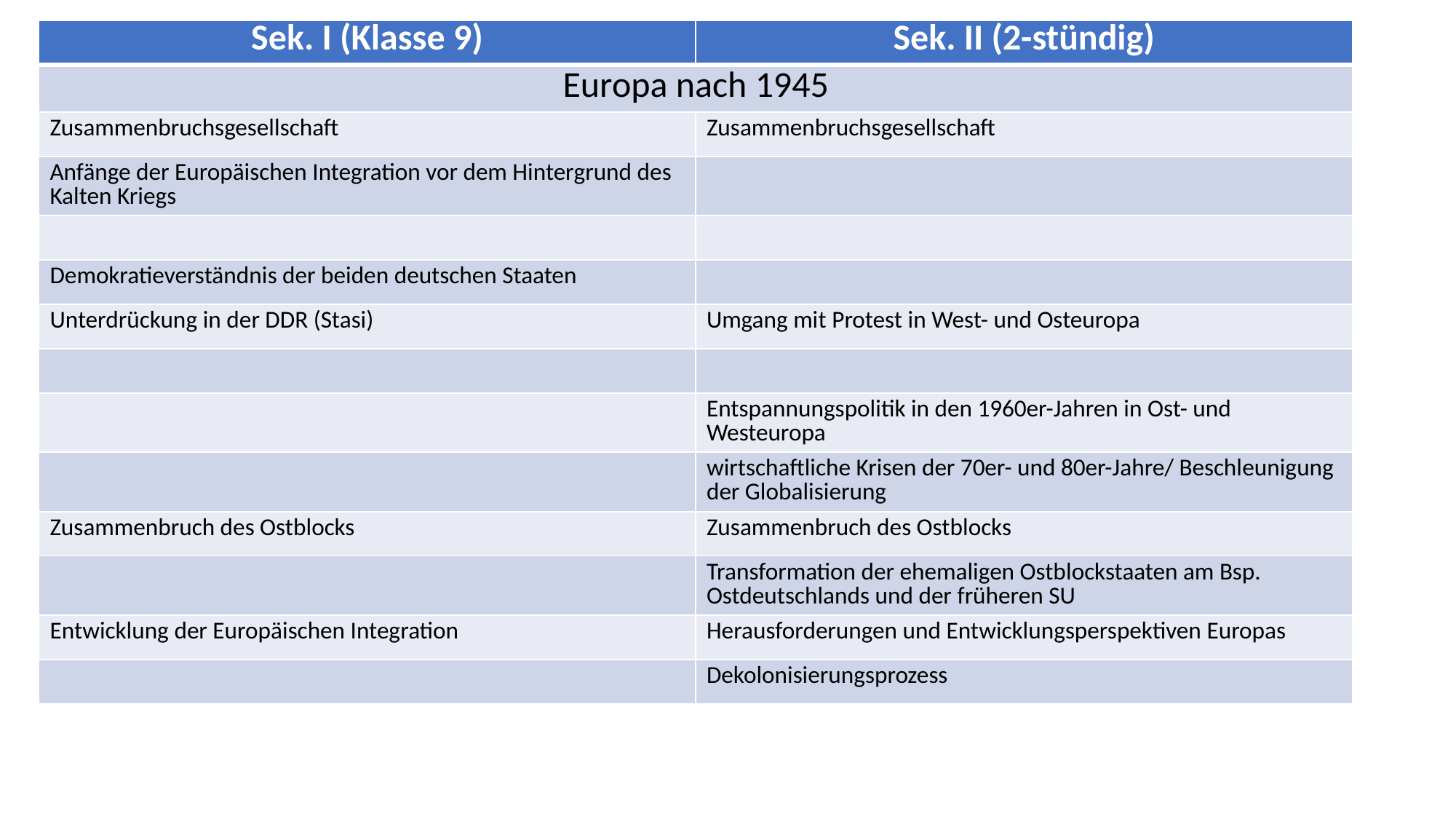

| Sek. I (Klasse 9) | Sek. II (2-stündig) |
| --- | --- |
| Europa nach 1945 |  |
| Zusammenbruchsgesellschaft | Zusammenbruchsgesellschaft |
| Anfänge der Europäischen Integration vor dem Hintergrund des Kalten Kriegs |  |
|  |  |
| Demokratieverständnis der beiden deutschen Staaten |  |
| Unterdrückung in der DDR (Stasi) | Umgang mit Protest in West- und Osteuropa |
|  |  |
|  | Entspannungspolitik in den 1960er-Jahren in Ost- und Westeuropa |
|  | wirtschaftliche Krisen der 70er- und 80er-Jahre/ Beschleunigung der Globalisierung |
| Zusammenbruch des Ostblocks | Zusammenbruch des Ostblocks |
|  | Transformation der ehemaligen Ostblockstaaten am Bsp. Ostdeutschlands und der früheren SU |
| Entwicklung der Europäischen Integration | Herausforderungen und Entwicklungsperspektiven Europas |
|  | Dekolonisierungsprozess |